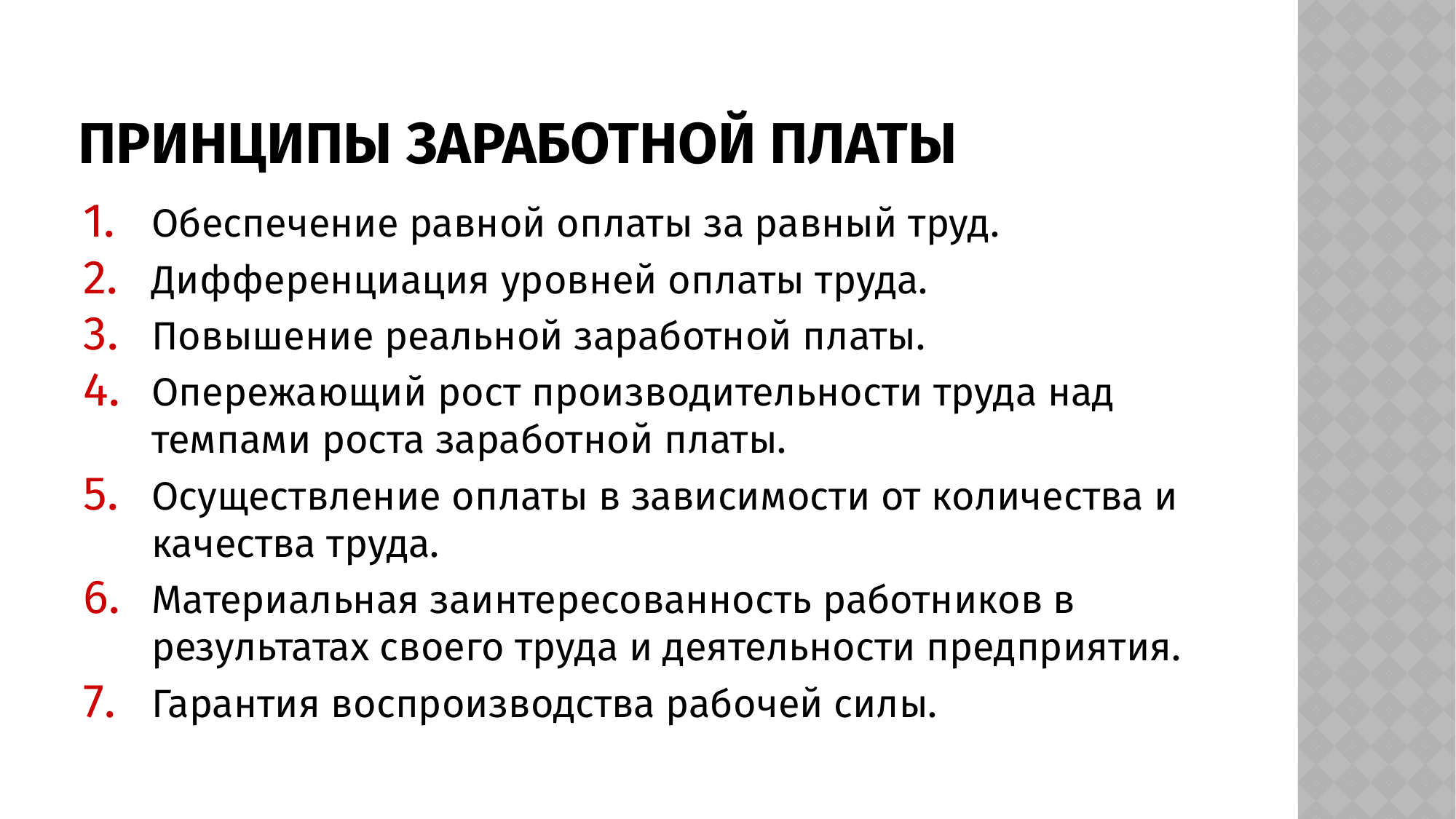

# Принципы заработной платы
Обеспечение равной оплаты за равный труд.
Дифференциация уровней оплаты труда.
Повышение реальной заработной платы.
Опережающий рост производительности труда над темпами роста заработной платы.
Осуществление оплаты в зависимости от количества и качества труда.
Материальная заинтересованность работников в результатах своего труда и деятельности предприятия.
Гарантия воспроизводства рабочей силы.